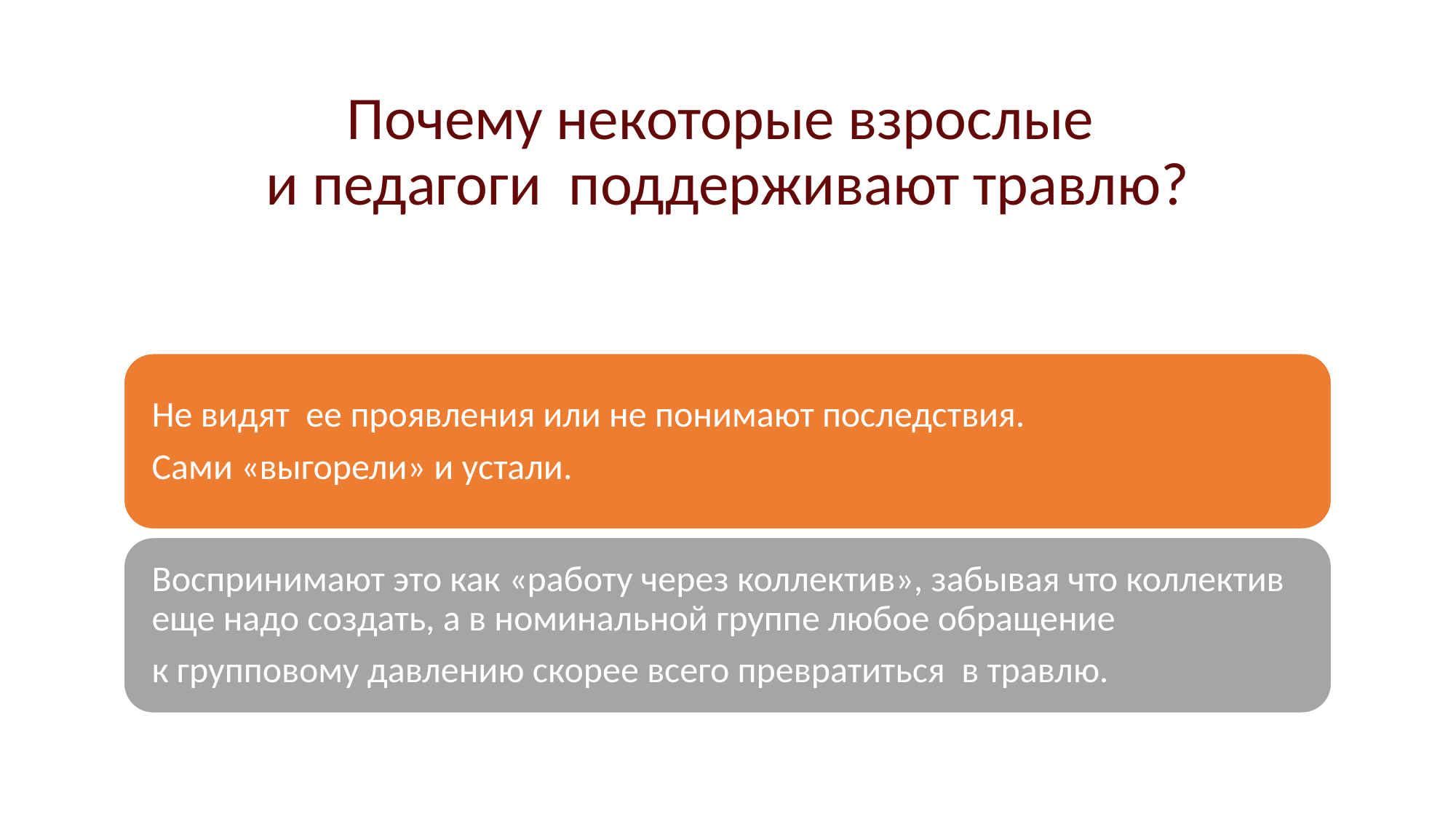

# Почему некоторые взрослые и педагоги  поддерживают травлю?
Не видят  ее проявления или не понимают последствия.
Сами «выгорели» и устали.
Воспринимают это как «работу через коллектив», забывая что коллектив еще надо создать, а в номинальной группе любое обращение
к групповому давлению скорее всего превратиться  в травлю.